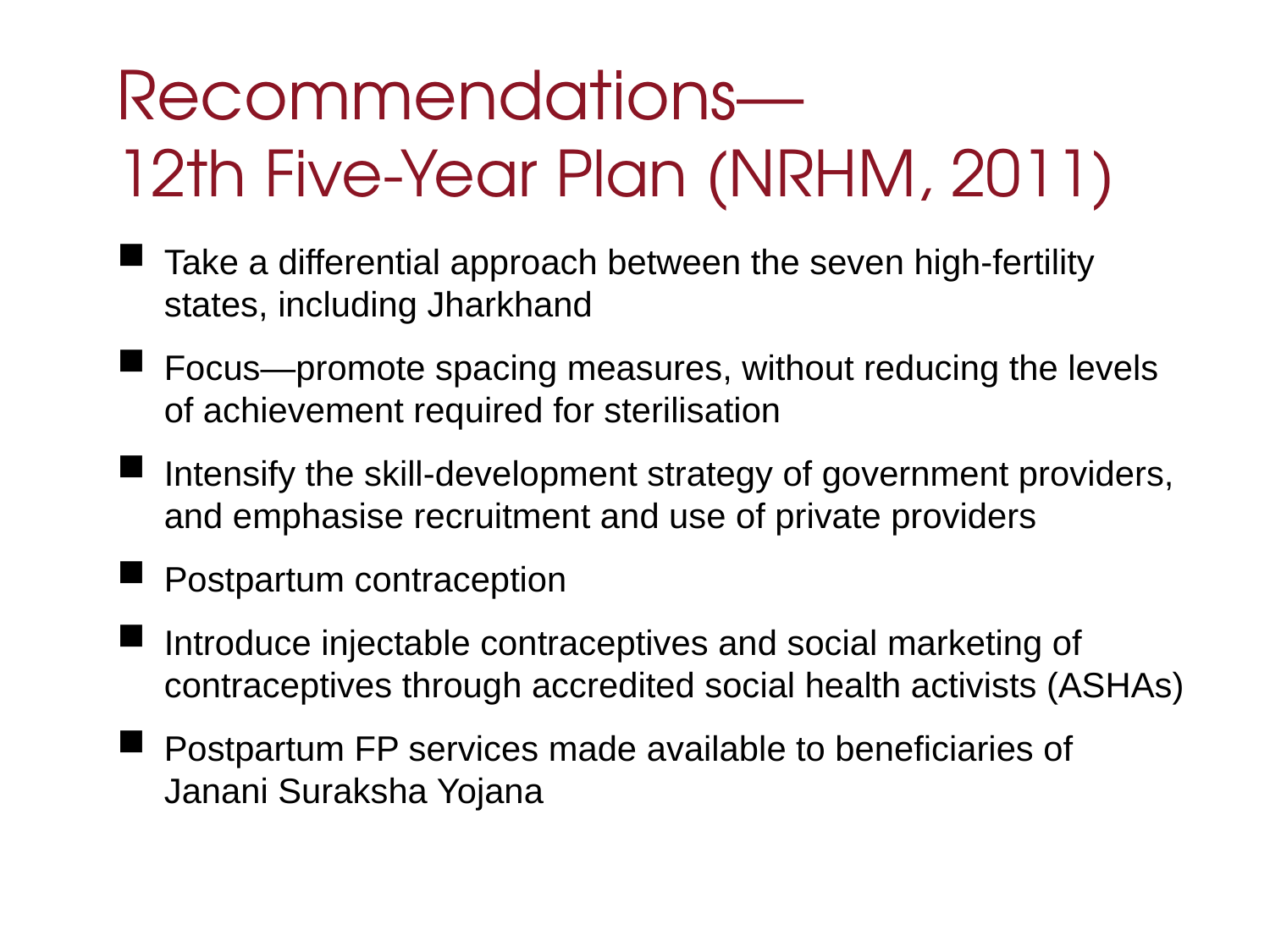

# Recommendations— 12th Five-Year Plan (NRHM, 2011)
Take a differential approach between the seven high-fertility states, including Jharkhand
Focus—promote spacing measures, without reducing the levels of achievement required for sterilisation
Intensify the skill-development strategy of government providers, and emphasise recruitment and use of private providers
Postpartum contraception
Introduce injectable contraceptives and social marketing of contraceptives through accredited social health activists (ASHAs)
Postpartum FP services made available to beneficiaries of Janani Suraksha Yojana